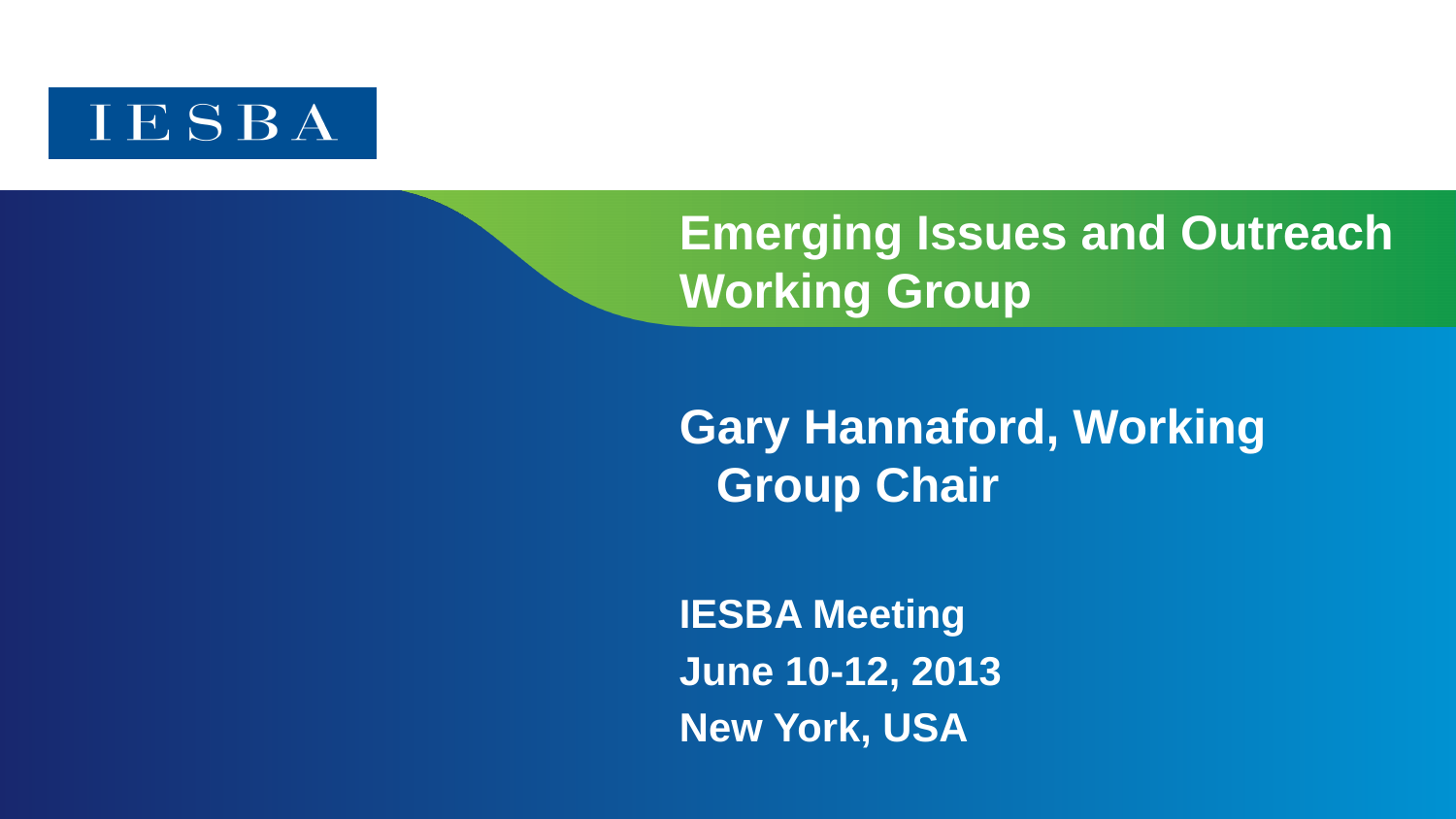

# Emerging Issues and Outreach Working Group
Gary Hannaford, Working Group Chair

IESBA Meeting
June 10-12, 2013
New York, USA